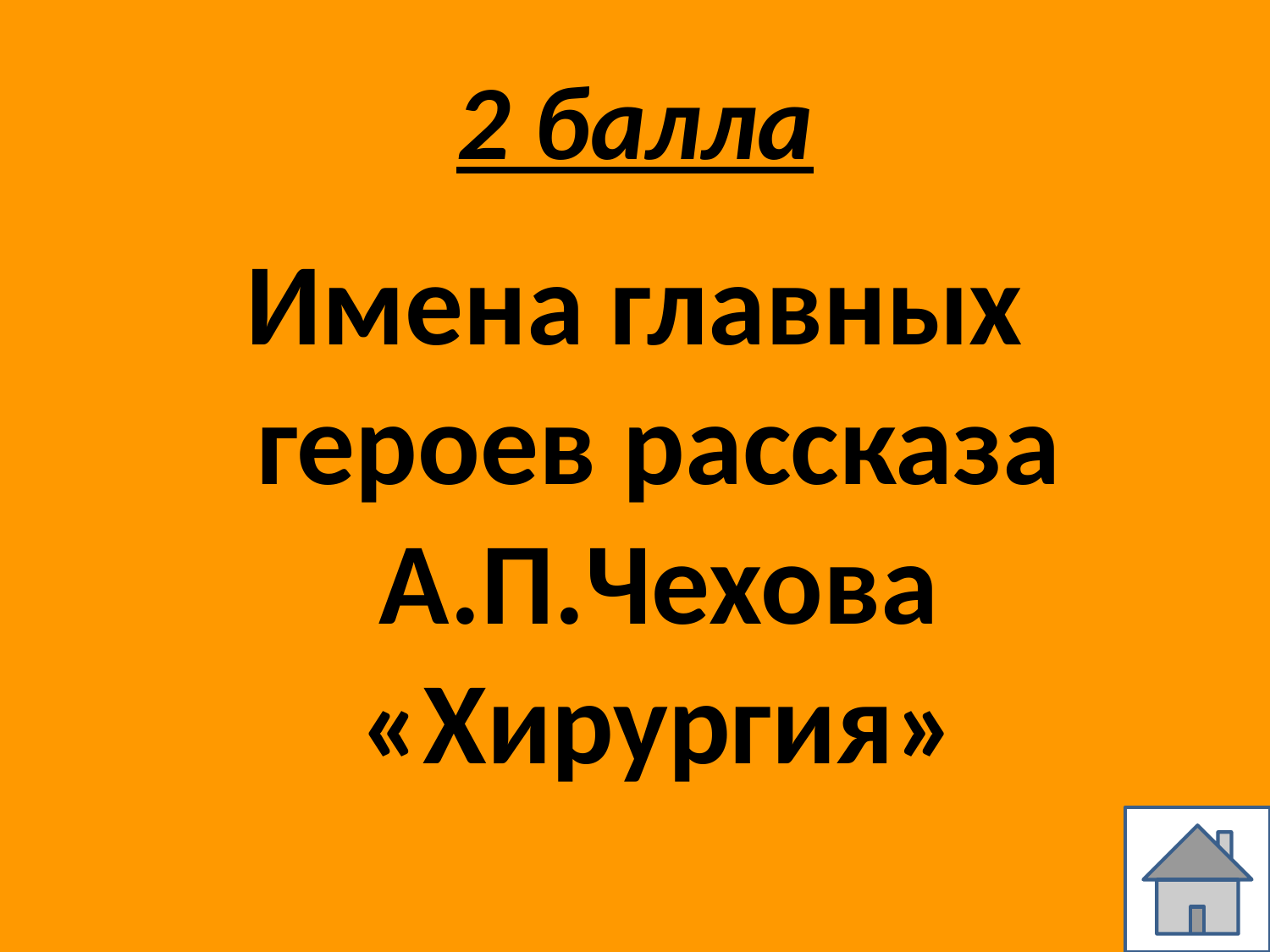

# 2 балла
Имена главных героев рассказа А.П.Чехова «Хирургия»